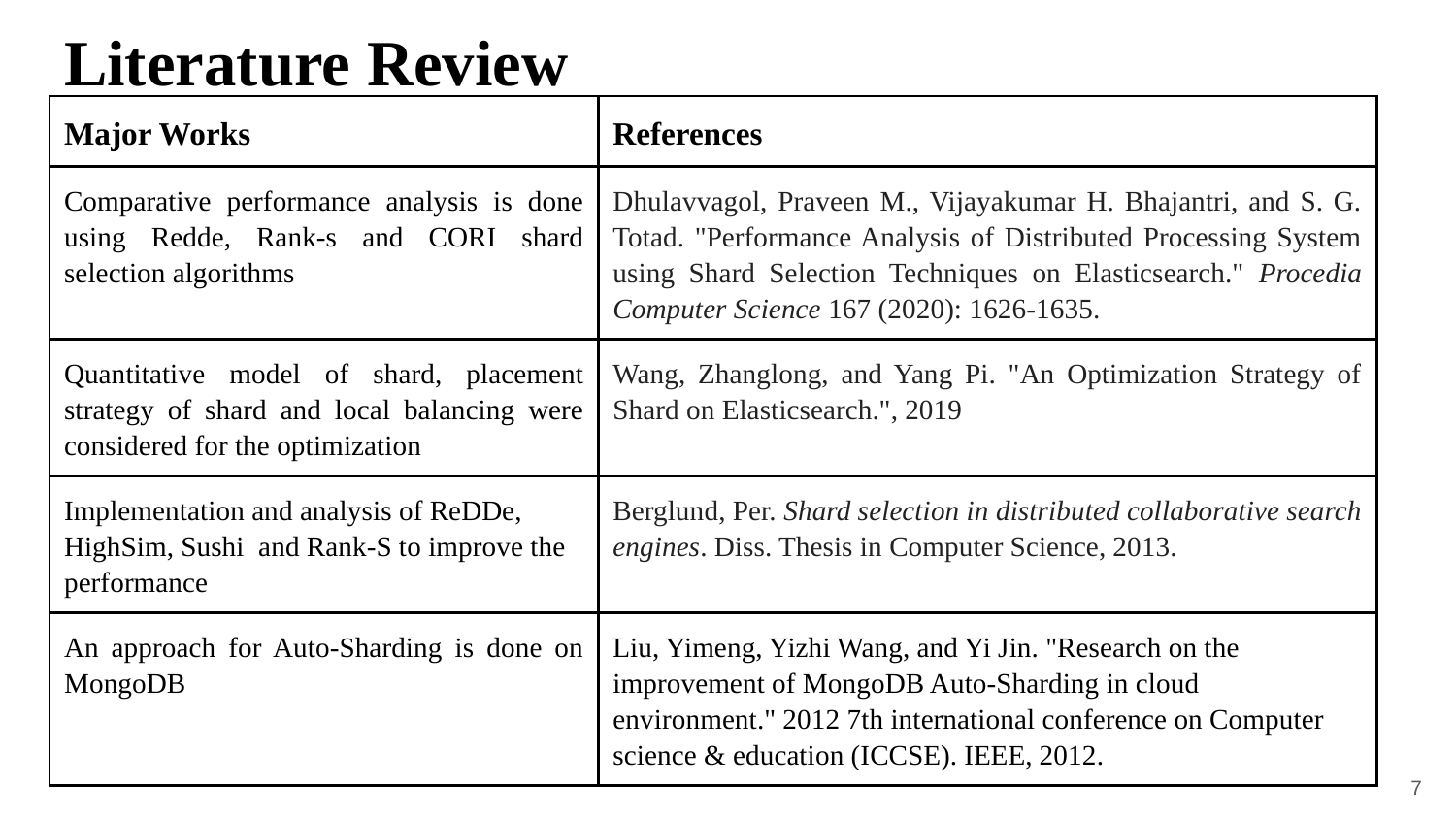

# Literature Review
| Major Works | References |
| --- | --- |
| Comparative performance analysis is done using Redde, Rank-s and CORI shard selection algorithms | Dhulavvagol, Praveen M., Vijayakumar H. Bhajantri, and S. G. Totad. "Performance Analysis of Distributed Processing System using Shard Selection Techniques on Elasticsearch." Procedia Computer Science 167 (2020): 1626-1635. |
| Quantitative model of shard, placement strategy of shard and local balancing were considered for the optimization | Wang, Zhanglong, and Yang Pi. "An Optimization Strategy of Shard on Elasticsearch.", 2019 |
| Implementation and analysis of ReDDe, HighSim, Sushi and Rank-S to improve the performance | Berglund, Per. Shard selection in distributed collaborative search engines. Diss. Thesis in Computer Science, 2013. |
| An approach for Auto-Sharding is done on MongoDB | Liu, Yimeng, Yizhi Wang, and Yi Jin. "Research on the improvement of MongoDB Auto-Sharding in cloud environment." 2012 7th international conference on Computer science & education (ICCSE). IEEE, 2012. |
7